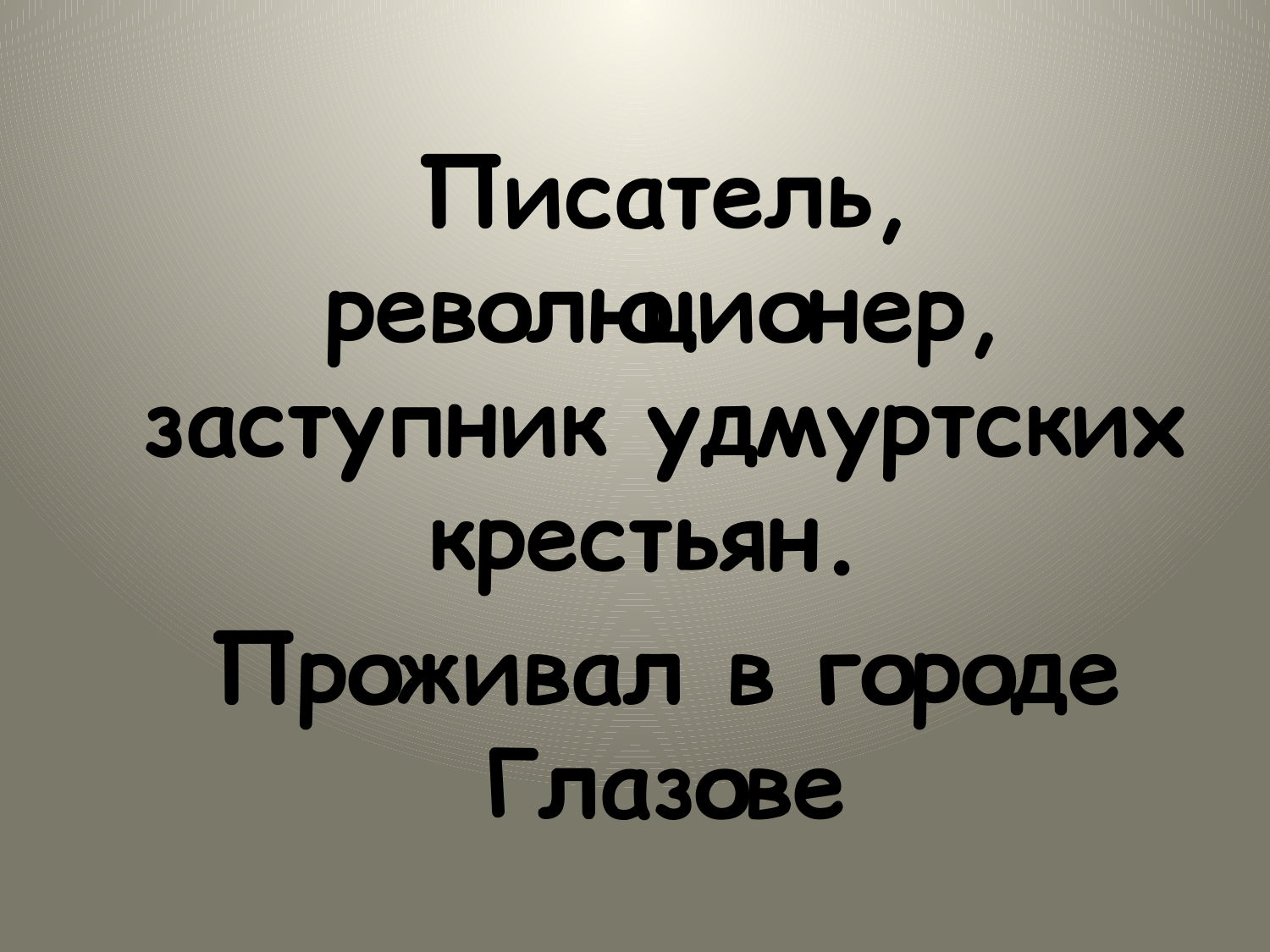

Писатель, революционер, заступник удмуртских крестьян.
Проживал в городе Глазове